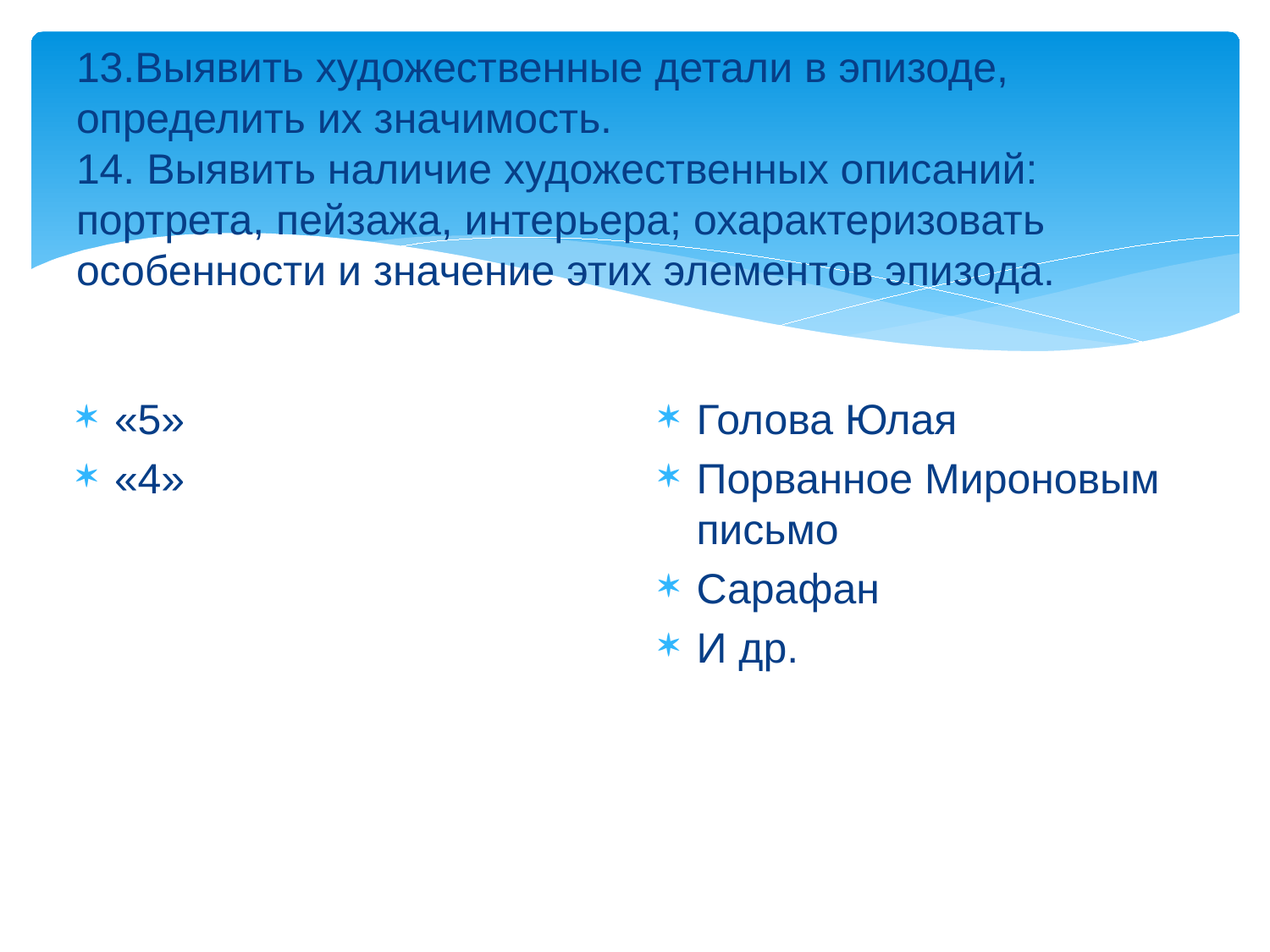

# 13.Выявить художественные детали в эпизоде, определить их значимость. 14. Выявить наличие художественных описаний: портрета, пейзажа, интерьера; охарактеризовать особенности и значение этих элементов эпизода.
«5»
«4»
Голова Юлая
Порванное Мироновым письмо
Сарафан
И др.